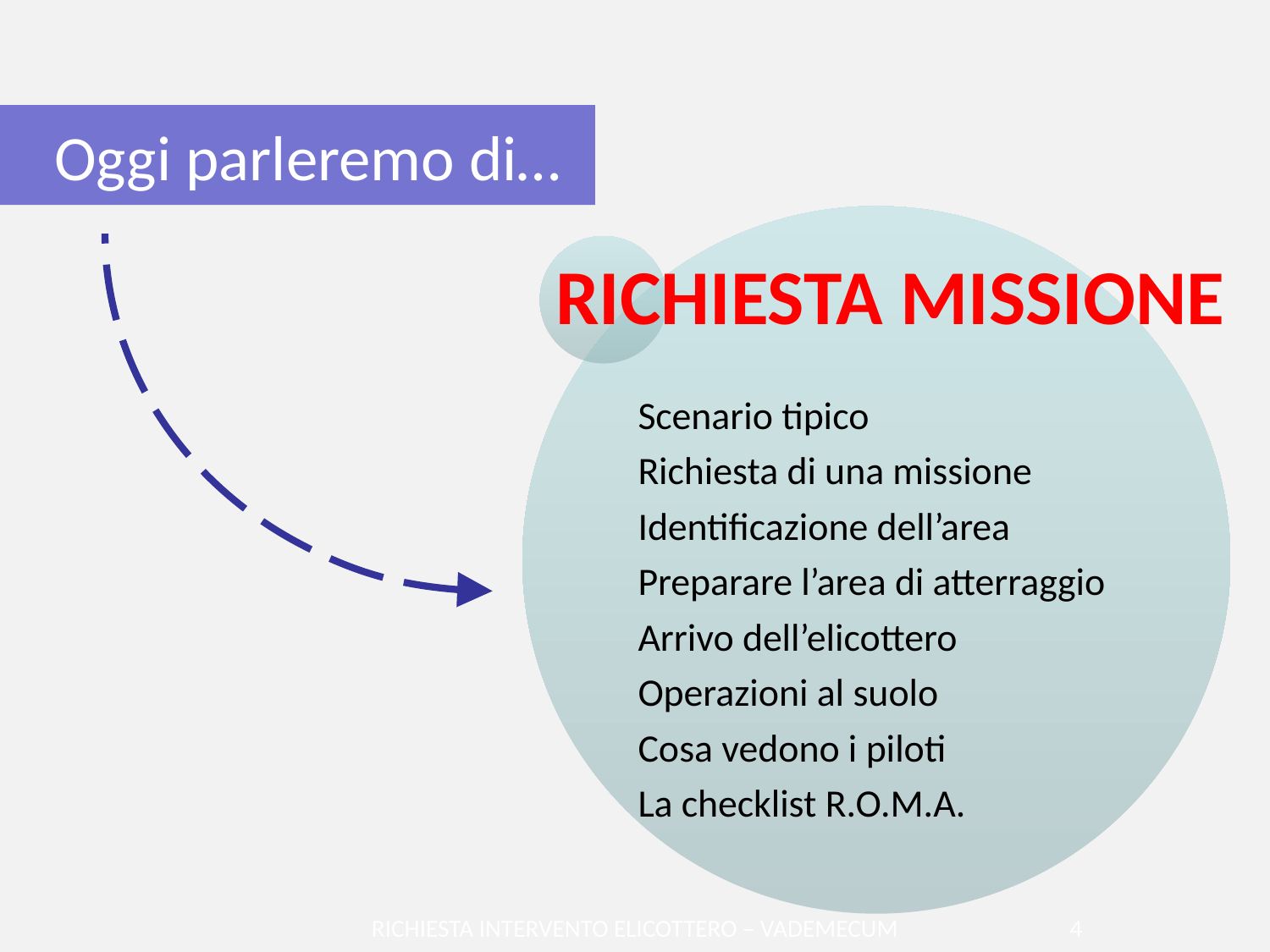

Oggi parleremo di…
RICHIESTA MISSIONE
Scenario tipico
Richiesta di una missione
Identificazione dell’area
Preparare l’area di atterraggio
Arrivo dell’elicottero
Operazioni al suolo
Cosa vedono i piloti
La checklist R.O.M.A.
RICHIESTA INTERVENTO ELICOTTERO – VADEMECUM
4